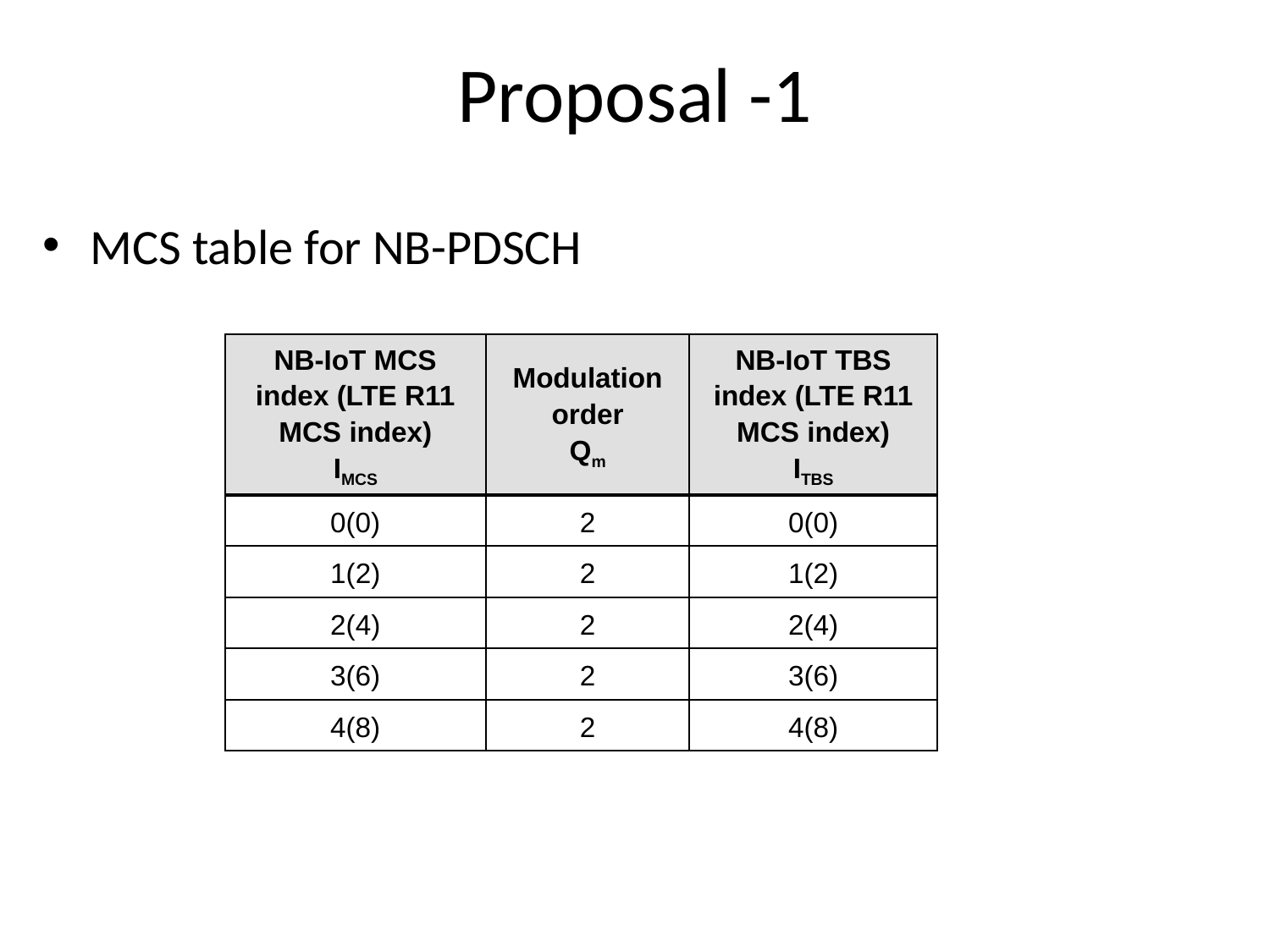

Proposal -1
MCS table for NB-PDSCH

| NB-IoT MCS index (LTE R11 MCS index) IMCS | Modulation order Qm | NB-IoT TBS index (LTE R11 MCS index) ITBS |
| --- | --- | --- |
| 0(0) | 2 | 0(0) |
| 1(2) | 2 | 1(2) |
| 2(4) | 2 | 2(4) |
| 3(6) | 2 | 3(6) |
| 4(8) | 2 | 4(8) |